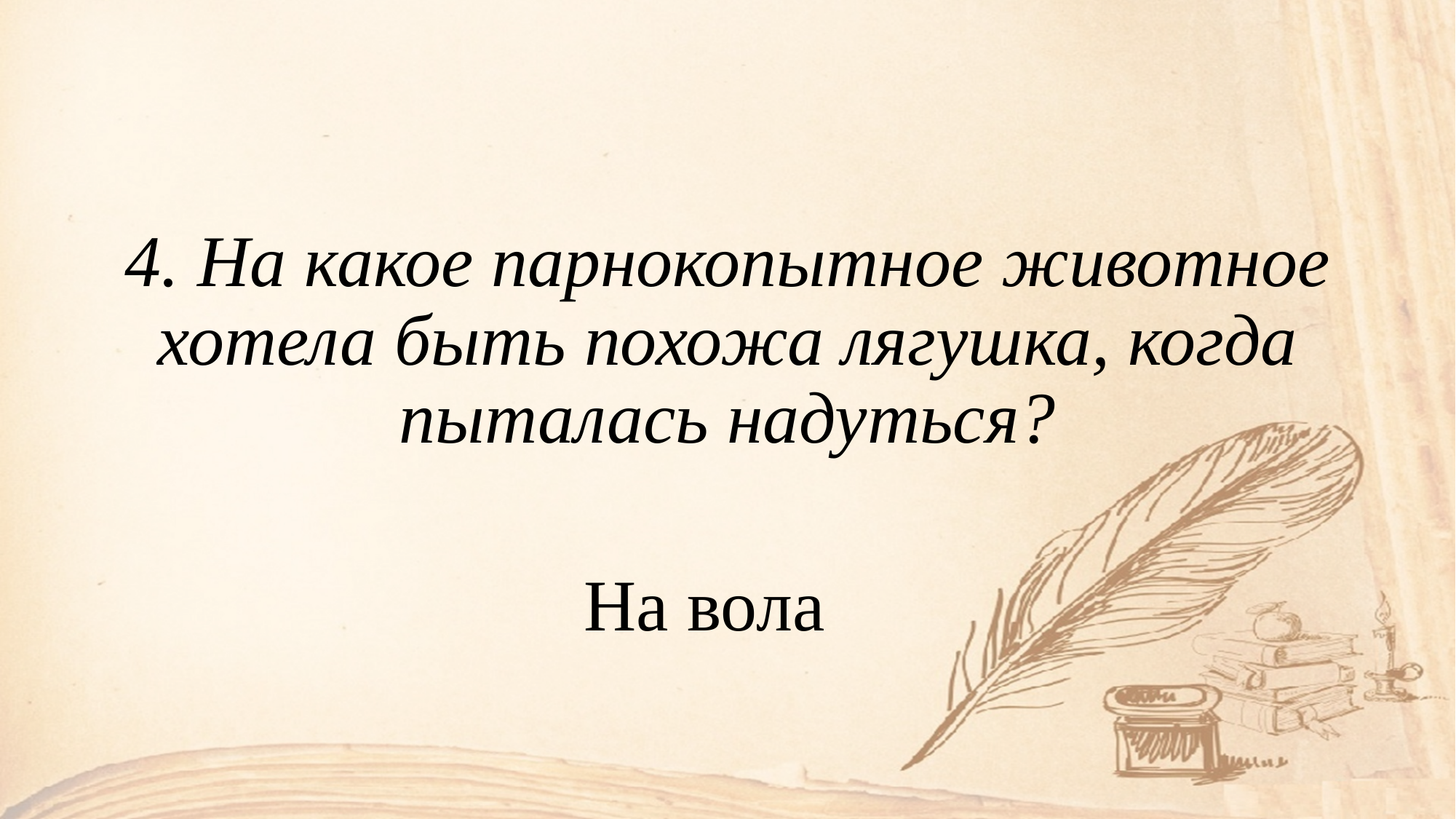

#
4. На какое парнокопытное животное хотела быть похожа лягушка, когда пыталась надуться?

                          На вола